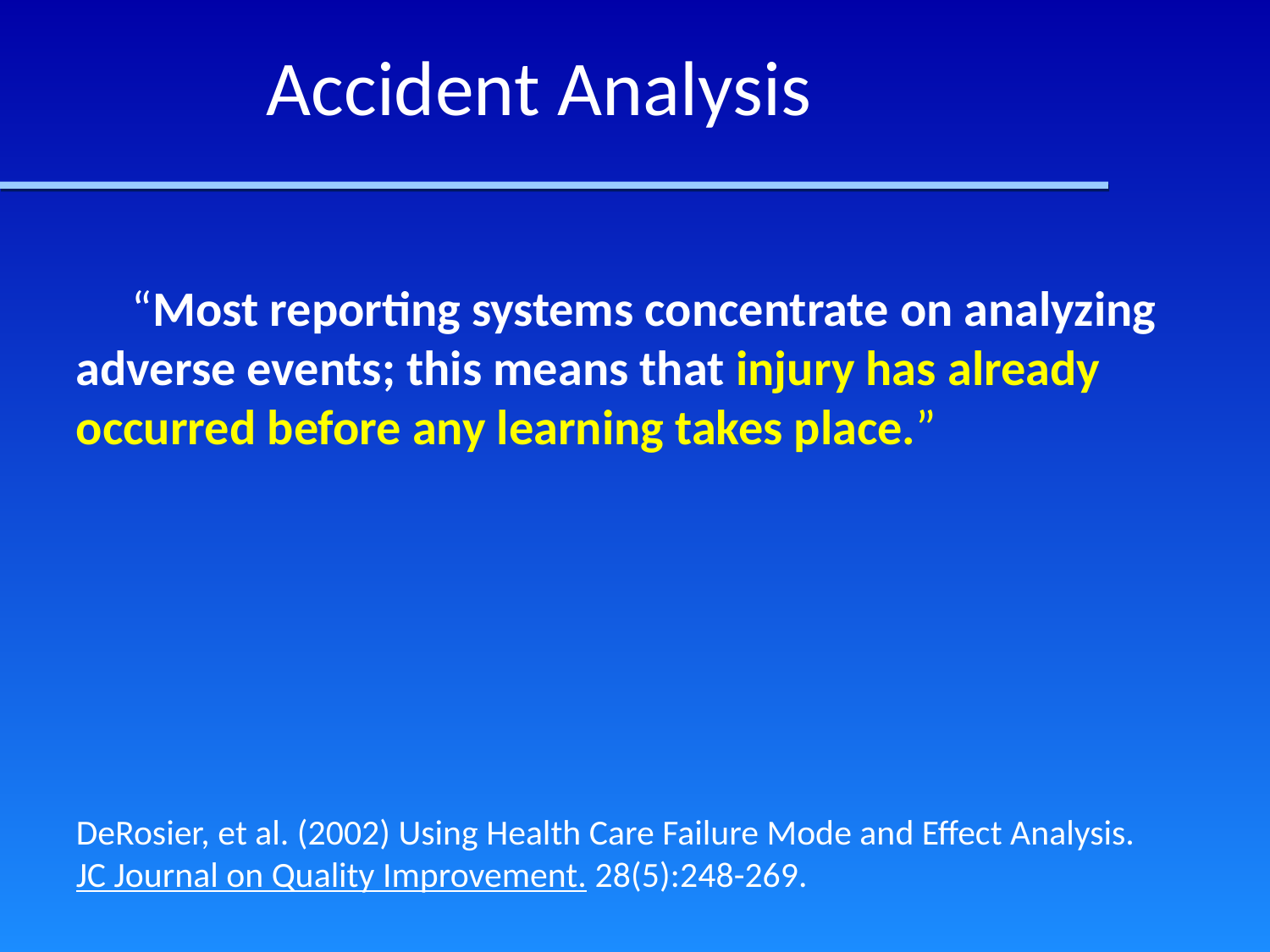

Accident Analysis
# “Most reporting systems concentrate on analyzing adverse events; this means that injury has already occurred before any learning takes place.” DeRosier, et al. (2002) Using Health Care Failure Mode and Effect Analysis. JC Journal on Quality Improvement. 28(5):248-269.